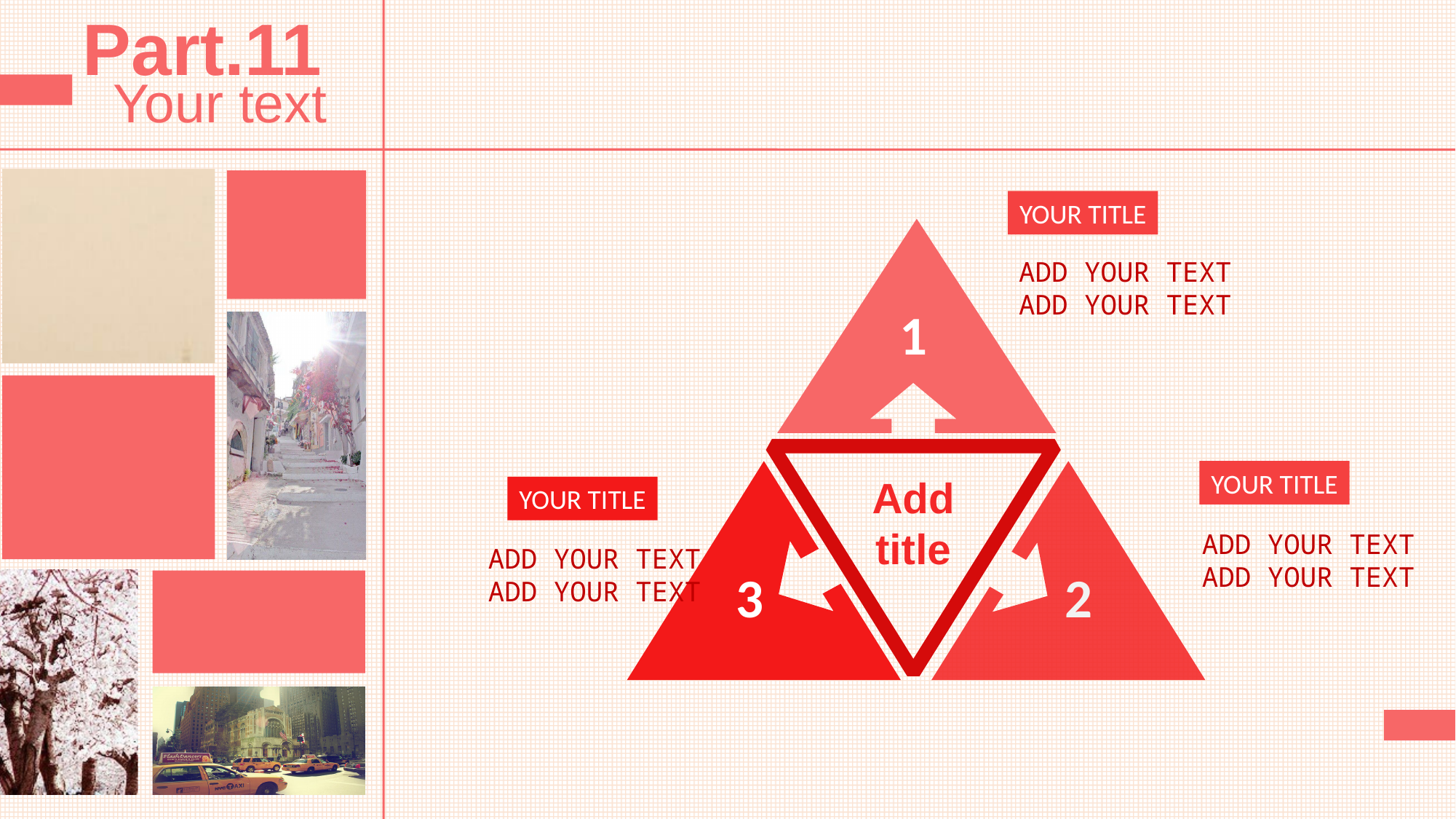

Part.11
Your text

YOUR TITLE

1
ADD YOUR TEXT
ADD YOUR TEXT

Add
title

3

2
YOUR TITLE
YOUR TITLE

ADD YOUR TEXT
ADD YOUR TEXT

ADD YOUR TEXT
ADD YOUR TEXT